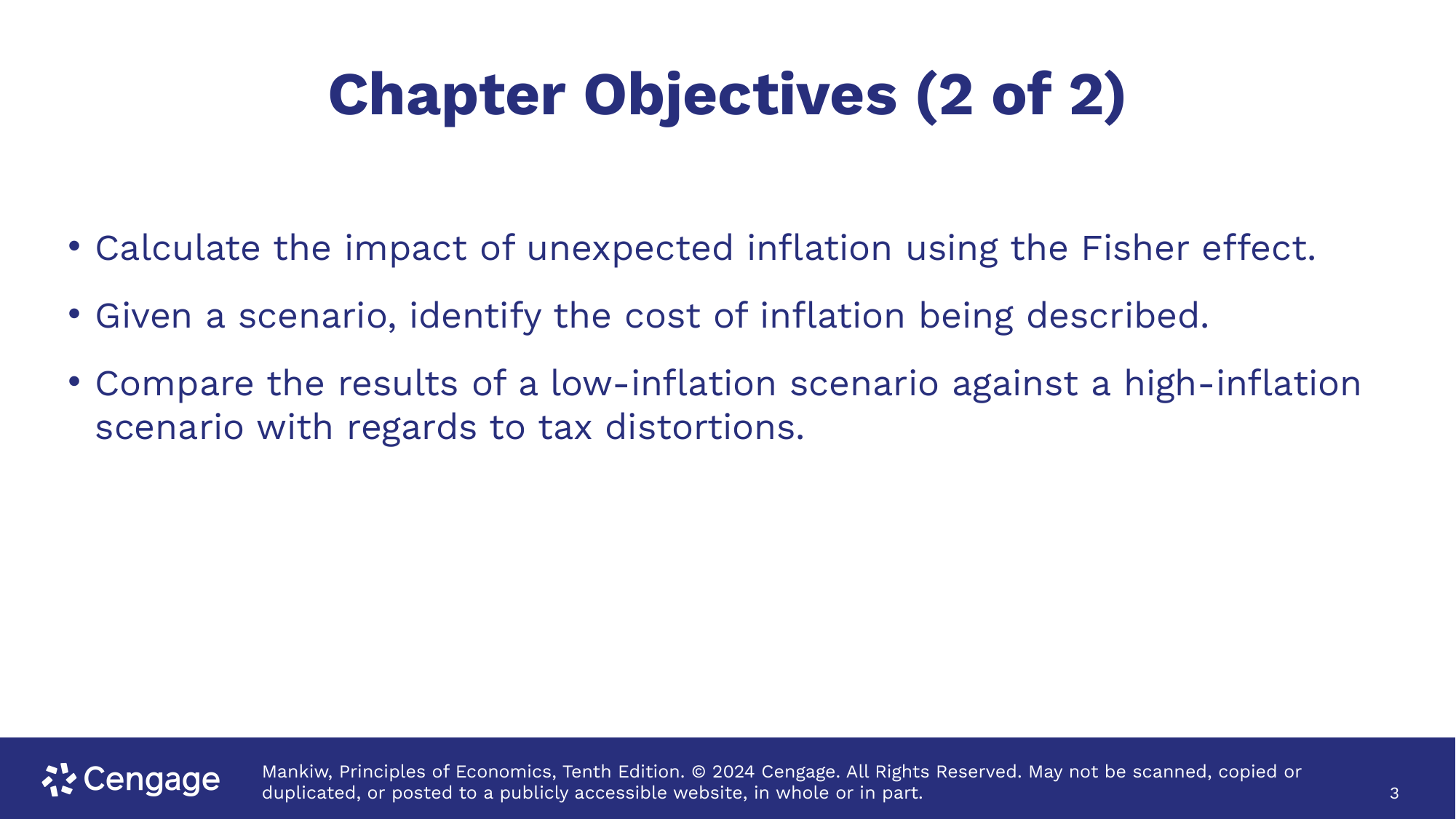

# Chapter Objectives (2 of 2)
Calculate the impact of unexpected inflation using the Fisher effect.
Given a scenario, identify the cost of inflation being described.
Compare the results of a low-inflation scenario against a high-inflation scenario with regards to tax distortions.